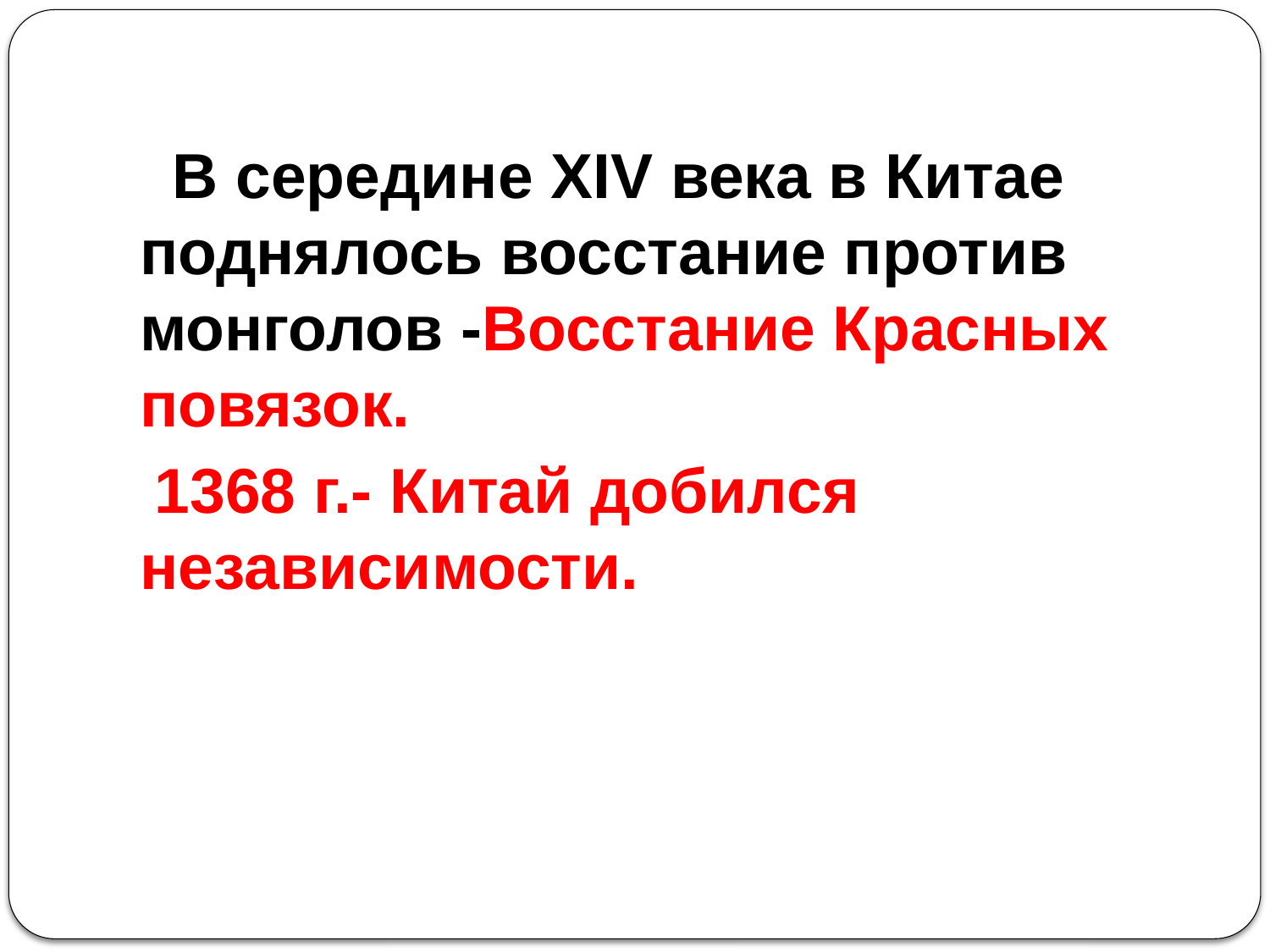

В середине XIV века в Китае поднялось восстание против монголов -Восстание Красных повязок.
   1368 г.- Китай добился независимости.